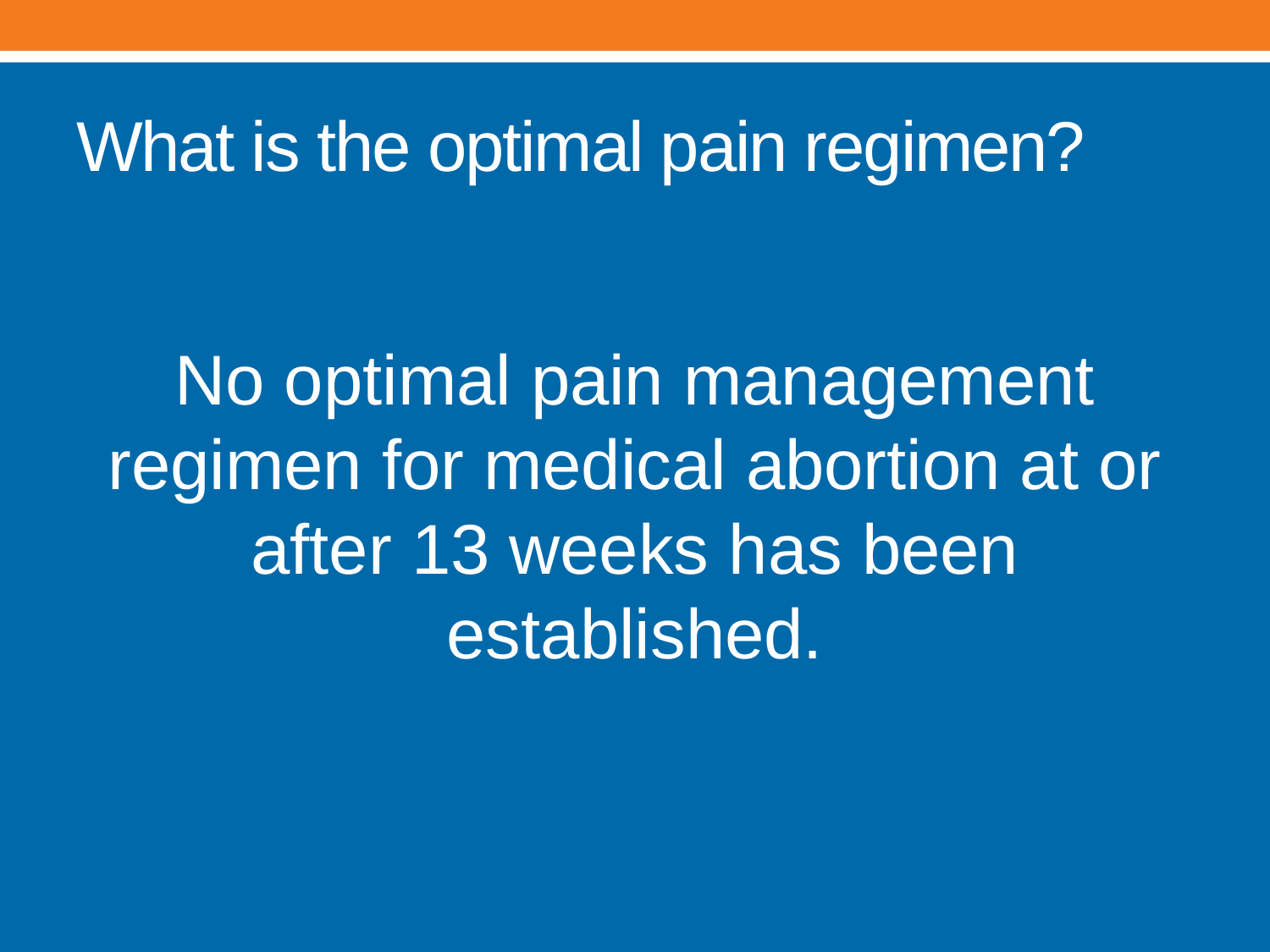

# What is the optimal pain regimen?
No optimal pain management regimen for medical abortion at or after 13 weeks has been established.